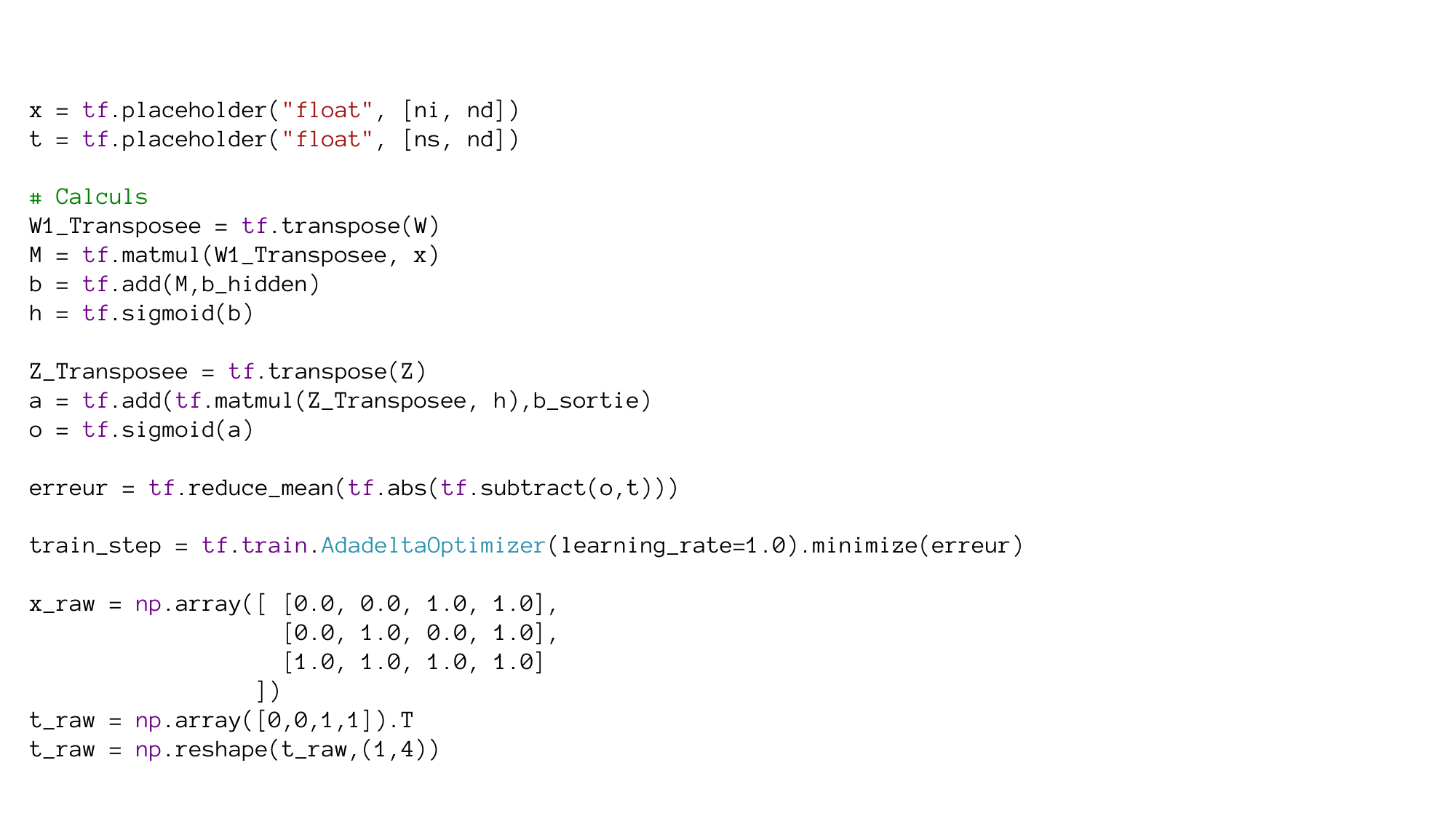

x = tf.placeholder("float", [ni, nd])
t = tf.placeholder("float", [ns, nd])

# Calculs
W1_Transposee = tf.transpose(W)
M = tf.matmul(W1_Transposee, x)
b = tf.add(M,b_hidden)
h = tf.sigmoid(b)

Z_Transposee = tf.transpose(Z)
a = tf.add(tf.matmul(Z_Transposee, h),b_sortie)
o = tf.sigmoid(a)

erreur = tf.reduce_mean(tf.abs(tf.subtract(o,t)))

train_step = tf.train.AdadeltaOptimizer(learning_rate=1.0).minimize(erreur)

x_raw = np.array([ [0.0, 0.0, 1.0, 1.0],
                   [0.0, 1.0, 0.0, 1.0],
                   [1.0, 1.0, 1.0, 1.0]
                 ])
t_raw = np.array([0,0,1,1]).T
t_raw = np.reshape(t_raw,(1,4))